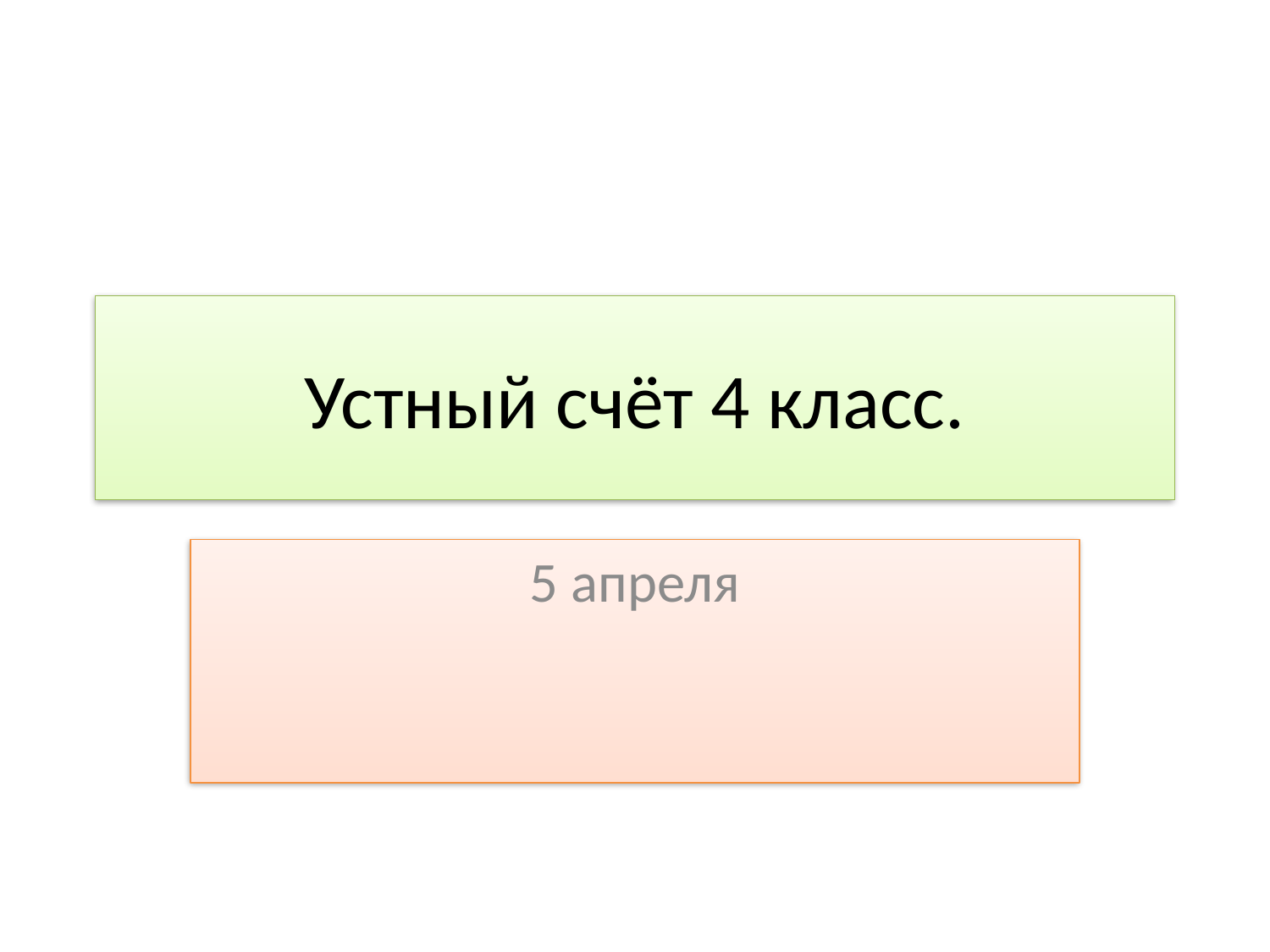

# Устный счёт 4 класс.
5 апреля